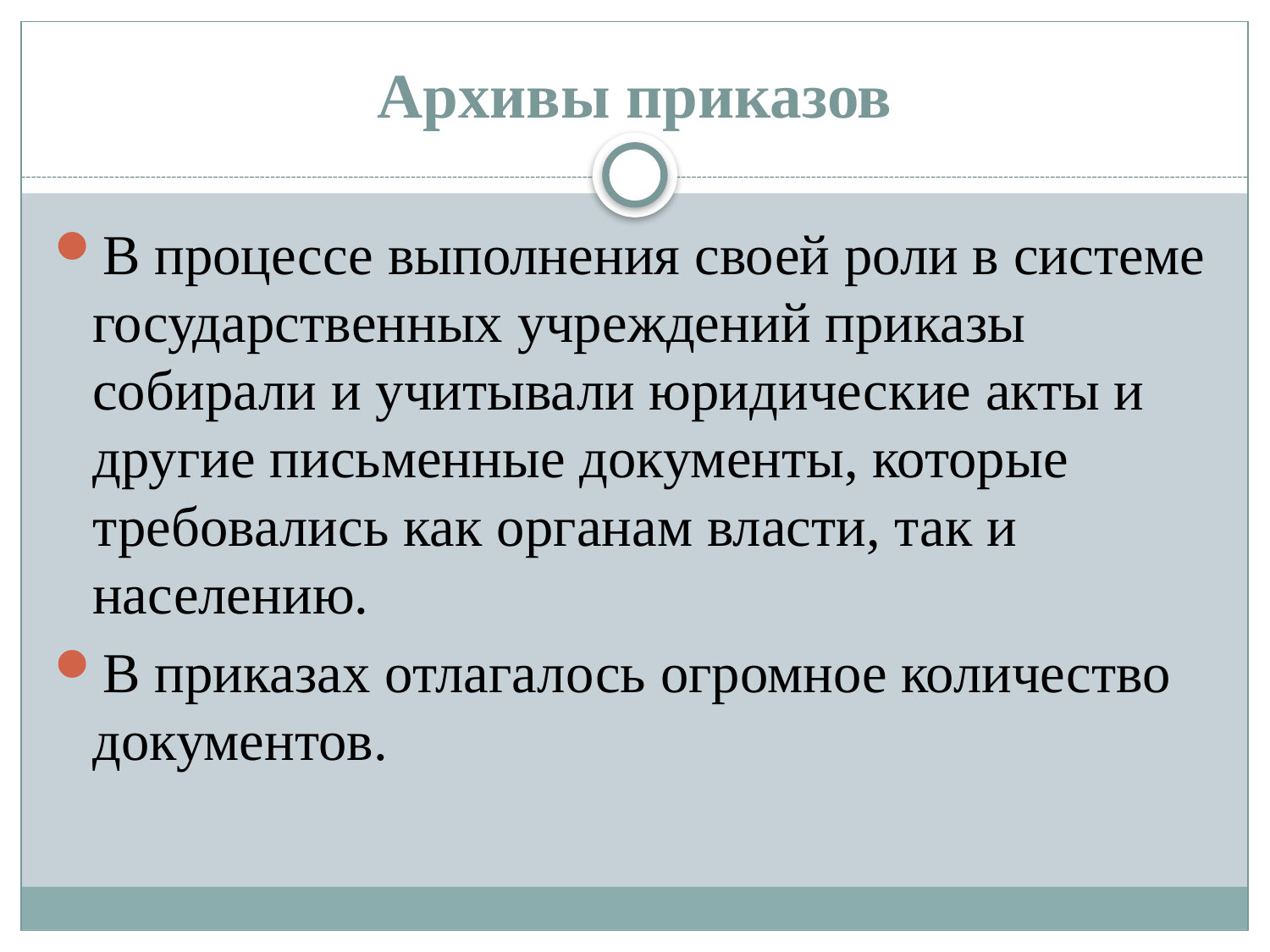

# Архивы приказов
В процессе выполнения своей роли в системе государственных учреждений приказы собирали и учитывали юридические акты и другие письменные документы, которые требовались как органам власти, так и населению.
В приказах отлагалось огромное количество документов.